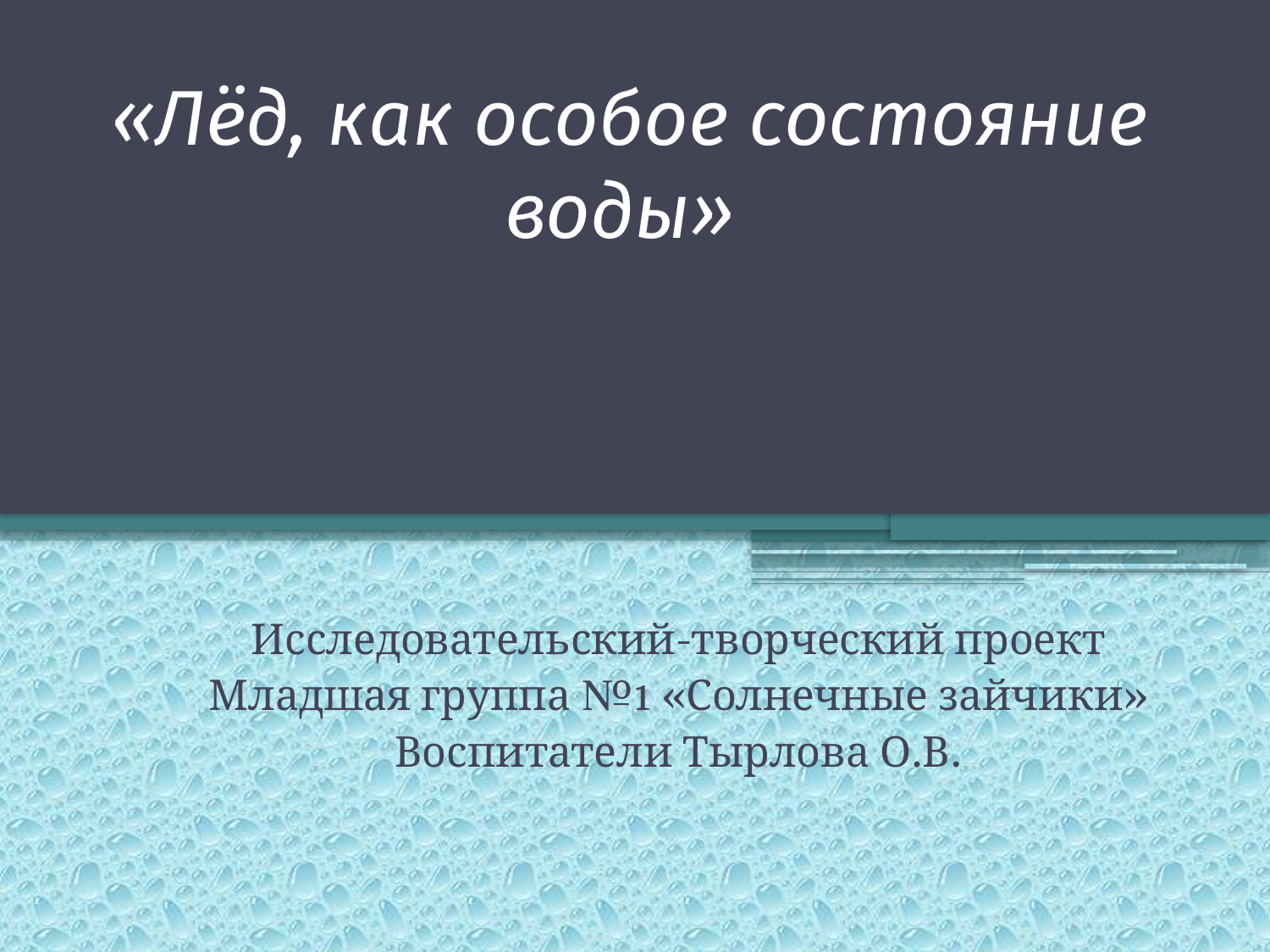

# «Лёд, как особое состояние воды»
Исследовательский-творческий проект
Младшая группа №1 «Солнечные зайчики»
Воспитатели Тырлова О.В.